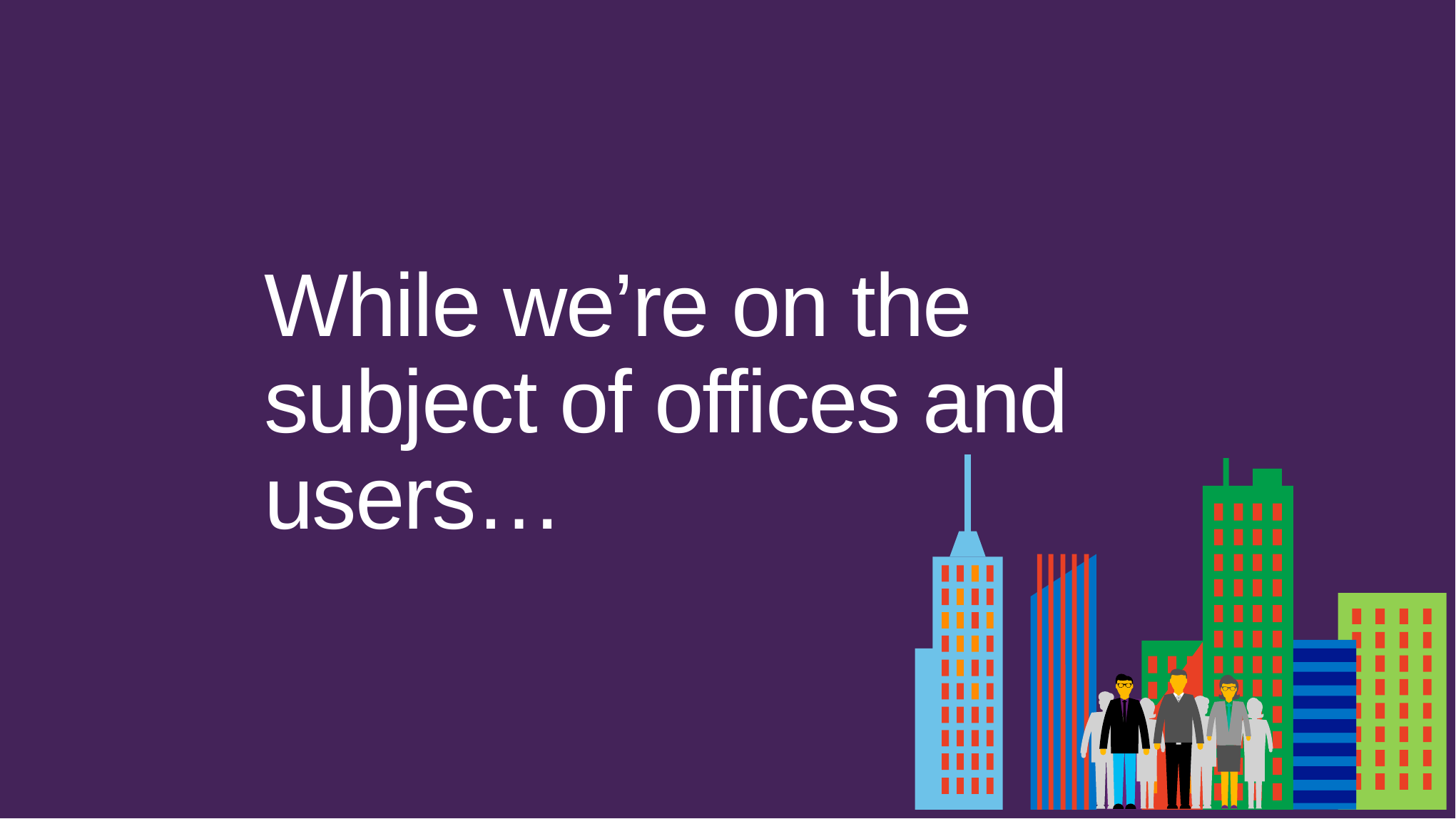

# While we’re on the subject of offices and users…